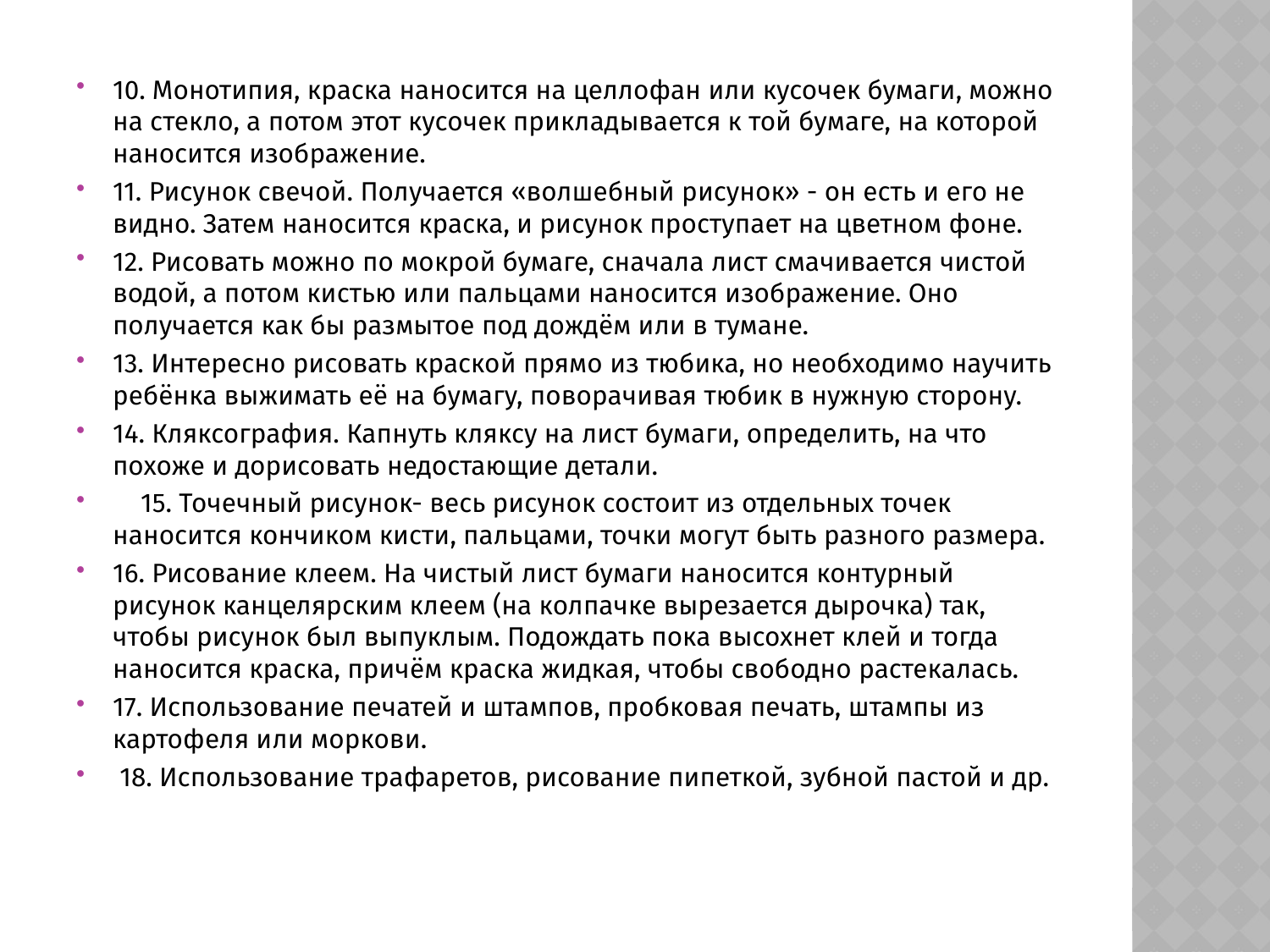

10. Монотипия, краска наносится на целлофан или кусочек бумаги, можно на стекло, а потом этот кусочек прикладывается к той бумаге, на которой наносится изображение.
11. Рисунок свечой. Получается «волшебный рисунок» - он есть и его не видно. Затем наносится краска, и рисунок проступает на цветном фоне.
12. Рисовать можно по мокрой бумаге, сначала лист смачивается чистой водой, а потом кистью или пальцами наносится изображение. Оно получается как бы размытое под дождём или в тумане.
13. Интересно рисовать краской прямо из тюбика, но необходимо научить ребёнка выжимать её на бумагу, поворачивая тюбик в нужную сторону.
14. Кляксография. Капнуть кляксу на лист бумаги, определить, на что похоже и дорисовать недостающие детали.
    15. Точечный рисунок- весь рисунок состоит из отдельных точек наносится кончиком кисти, пальцами, точки могут быть разного размера.
16. Рисование клеем. На чистый лист бумаги наносится контурный рисунок канцелярским клеем (на колпачке вырезается дырочка) так, чтобы рисунок был выпуклым. Подождать пока высохнет клей и тогда наносится краска, причём краска жидкая, чтобы свободно растекалась.
17. Использование печатей и штампов, пробковая печать, штампы из картофеля или моркови.
 18. Использование трафаретов, рисование пипеткой, зубной пастой и др.